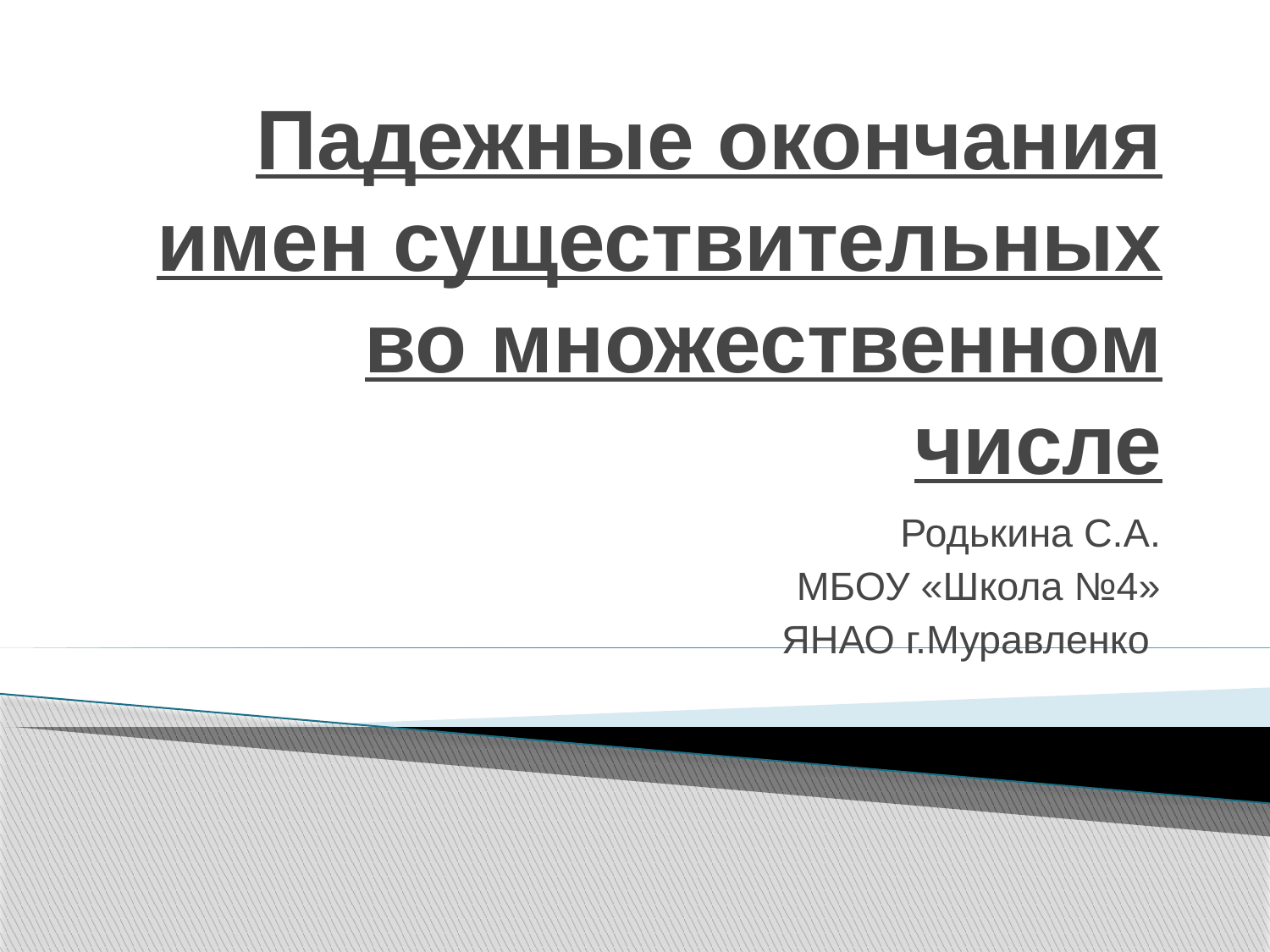

# Падежные окончания имен существительных во множественном числе
Родькина С.А.
МБОУ «Школа №4»
ЯНАО г.Муравленко